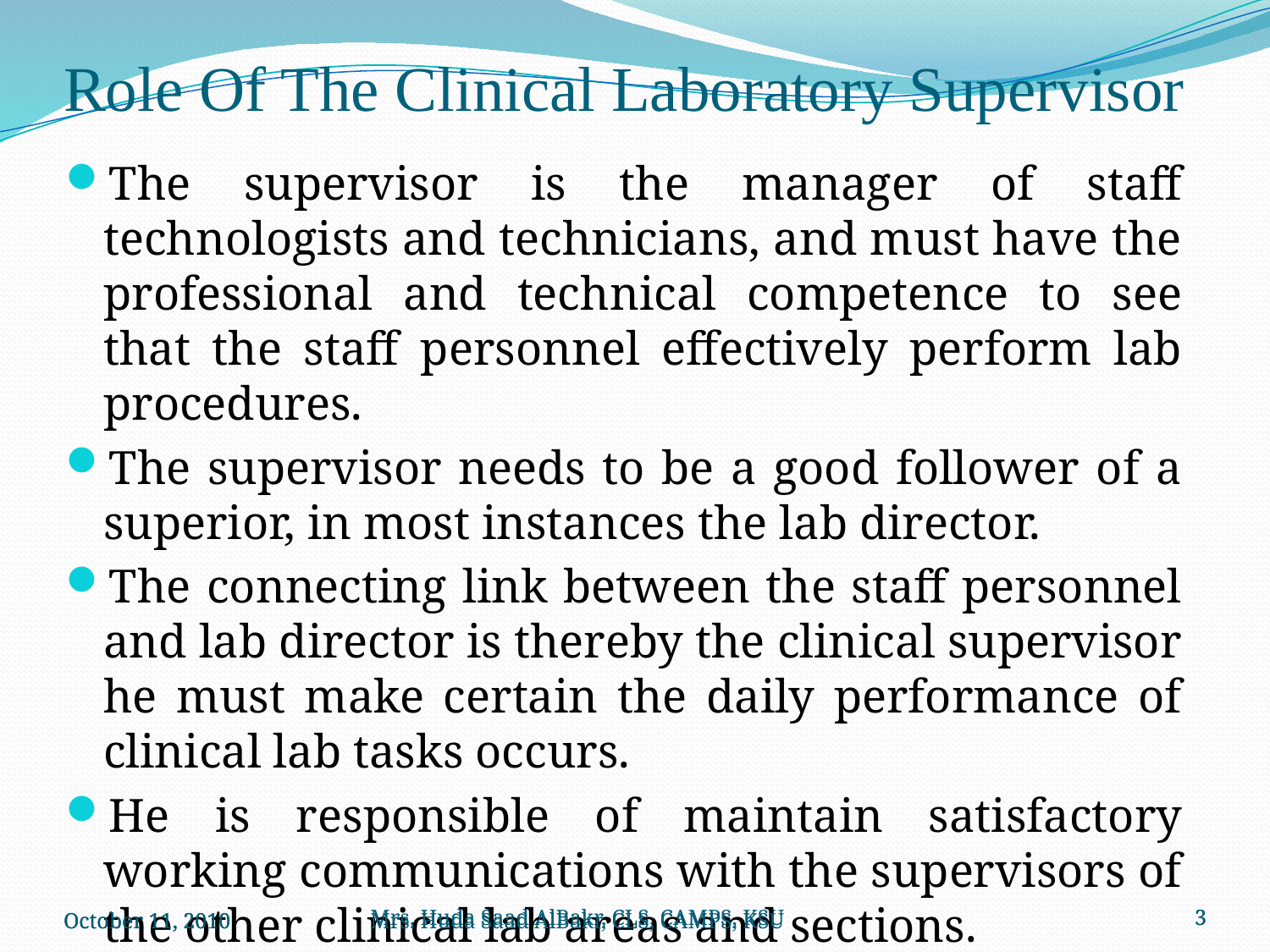

# Role Of The Clinical Laboratory Supervisor
The supervisor is the manager of staff technologists and technicians, and must have the professional and technical competence to see that the staff personnel effectively perform lab procedures.
The supervisor needs to be a good follower of a superior, in most instances the lab director.
The connecting link between the staff personnel and lab director is thereby the clinical supervisor he must make certain the daily performance of clinical lab tasks occurs.
He is responsible of maintain satisfactory working communications with the supervisors of the other clinical lab areas and sections.

October 11, 2010
October 11, 2010
Mrs. Huda Saad AlBakr, CLS, CAMPS, KSU
Mrs. Huda Saad AlBakr, CLS, CAMPS, KSU
3
3